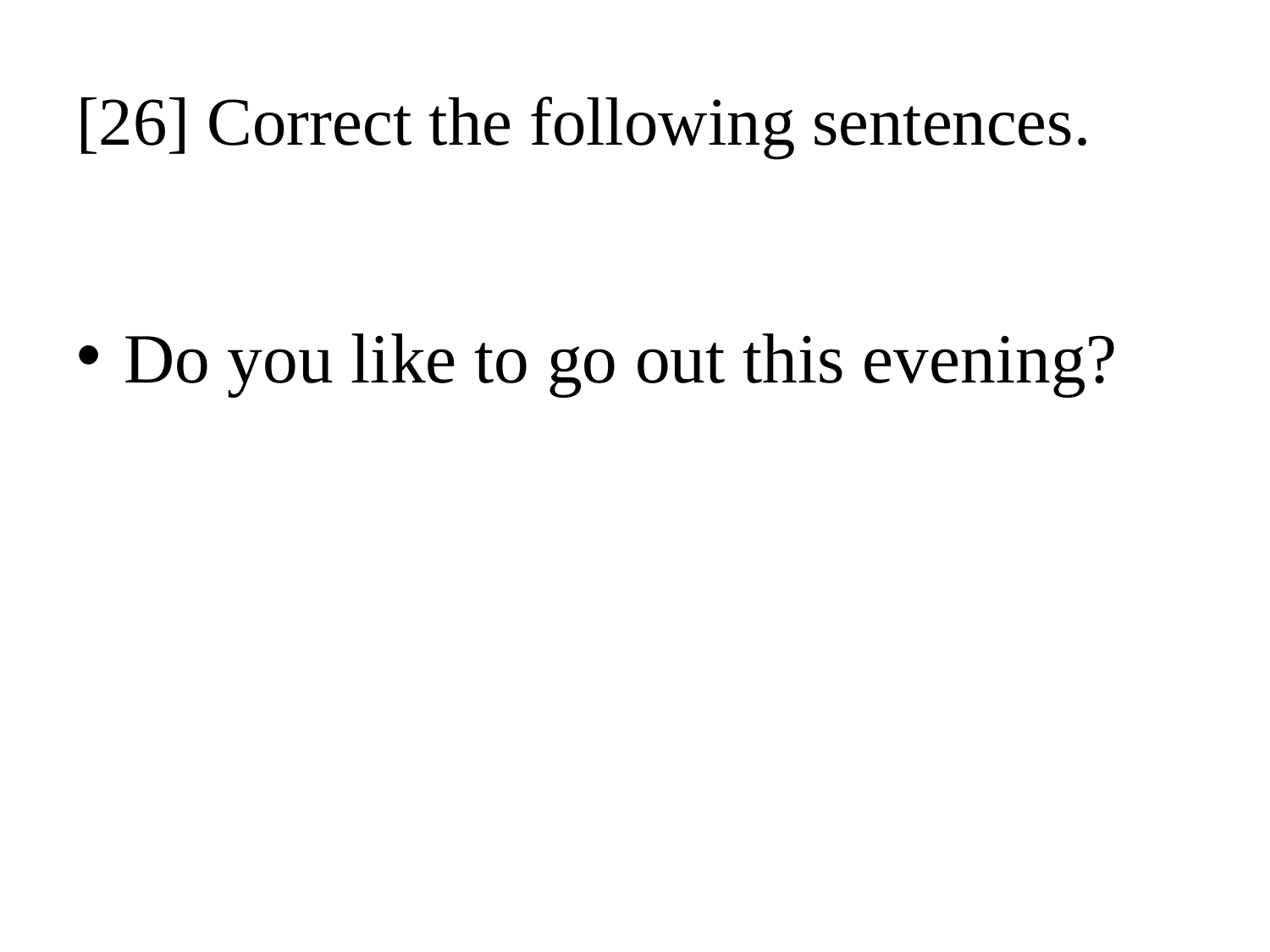

# [26] Correct the following sentences.
Do you like to go out this evening?